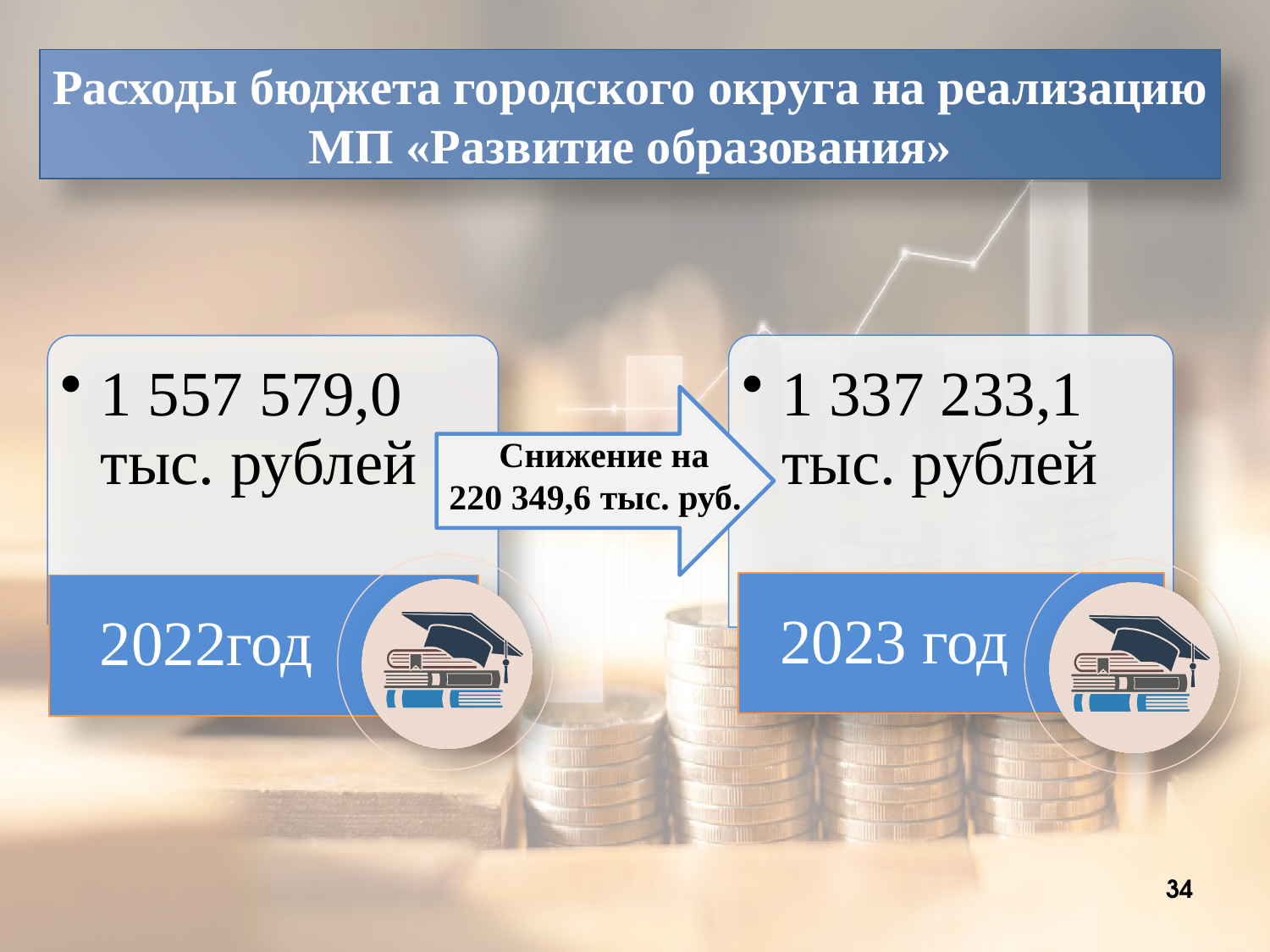

Расходы бюджета городского округа на реализацию МП «Развитие образования»
1 557 579,0 тыс. рублей
2022год
1 337 233,1 тыс. рублей
2023 год

  Снижение на
220 349,6 тыс. руб.
34